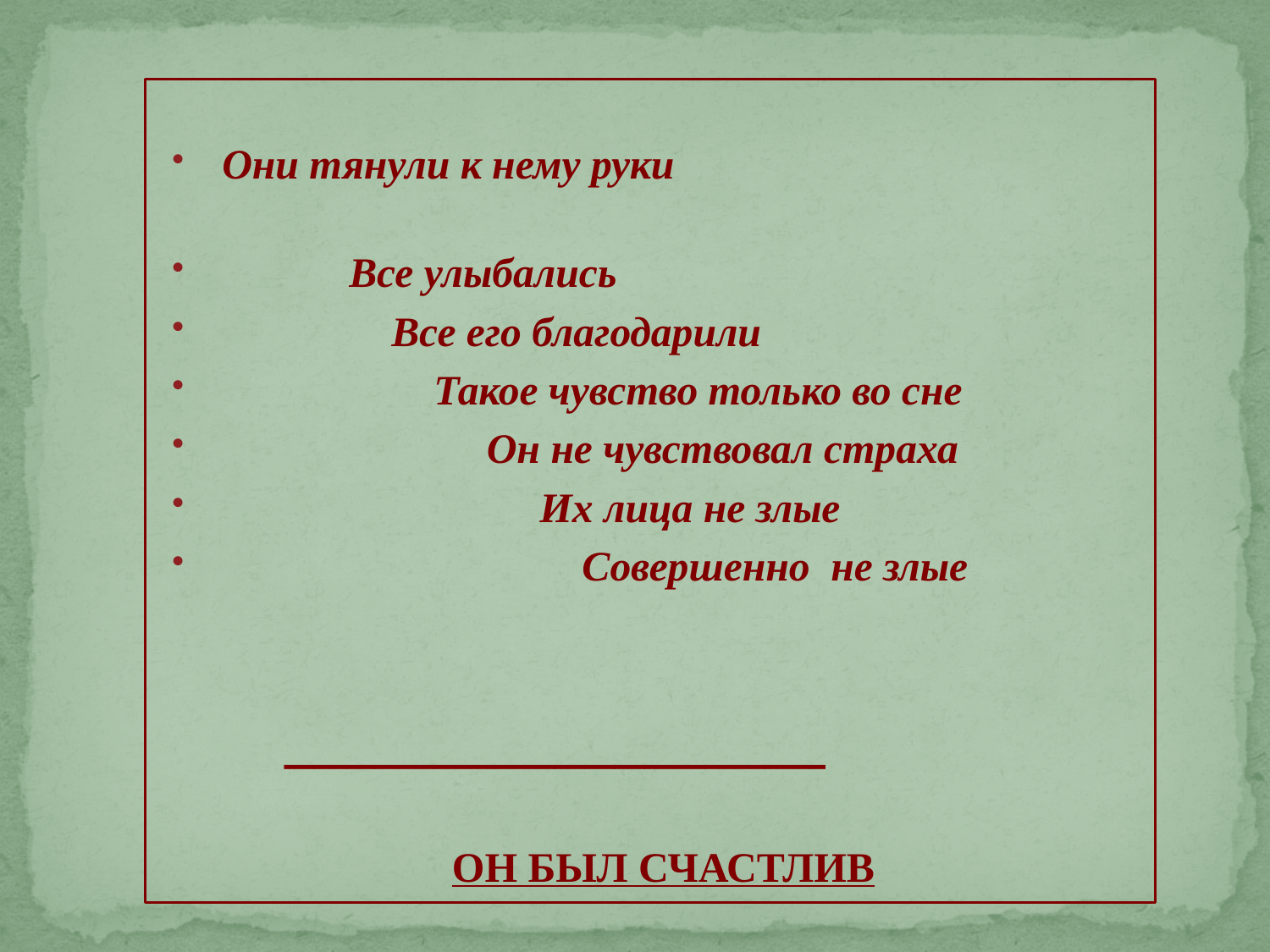

Они тянули к нему руки
            Все улыбались
                Все его благодарили
                    Такое чувство только во сне
                         Он не чувствовал страха
                              Их лица не злые
                                  Совершенно  не злые
                                      __________________

 ОН БЫЛ СЧАСТЛИВ